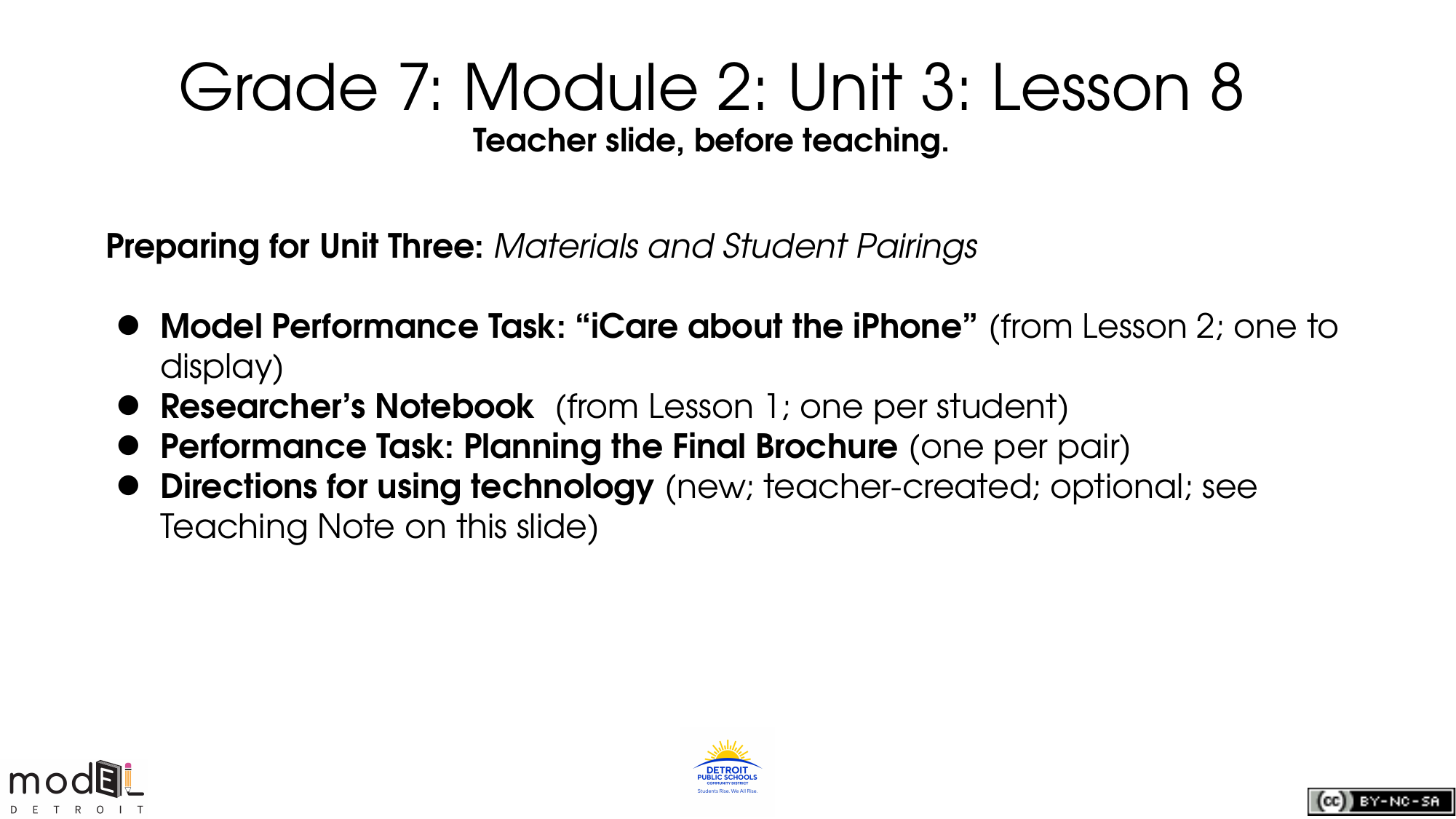

# Grade 7: Module 2: Unit 3: Lesson 8
Teacher slide, before teaching.
Preparing for Unit Three: Materials and Student Pairings

Model Performance Task: “iCare about the iPhone” (from Lesson 2; one to display)
Researcher’s Notebook  (from Lesson 1; one per student)
Performance Task: Planning the Final Brochure (one per pair)
Directions for using technology (new; teacher-created; optional; see Teaching Note on this slide)